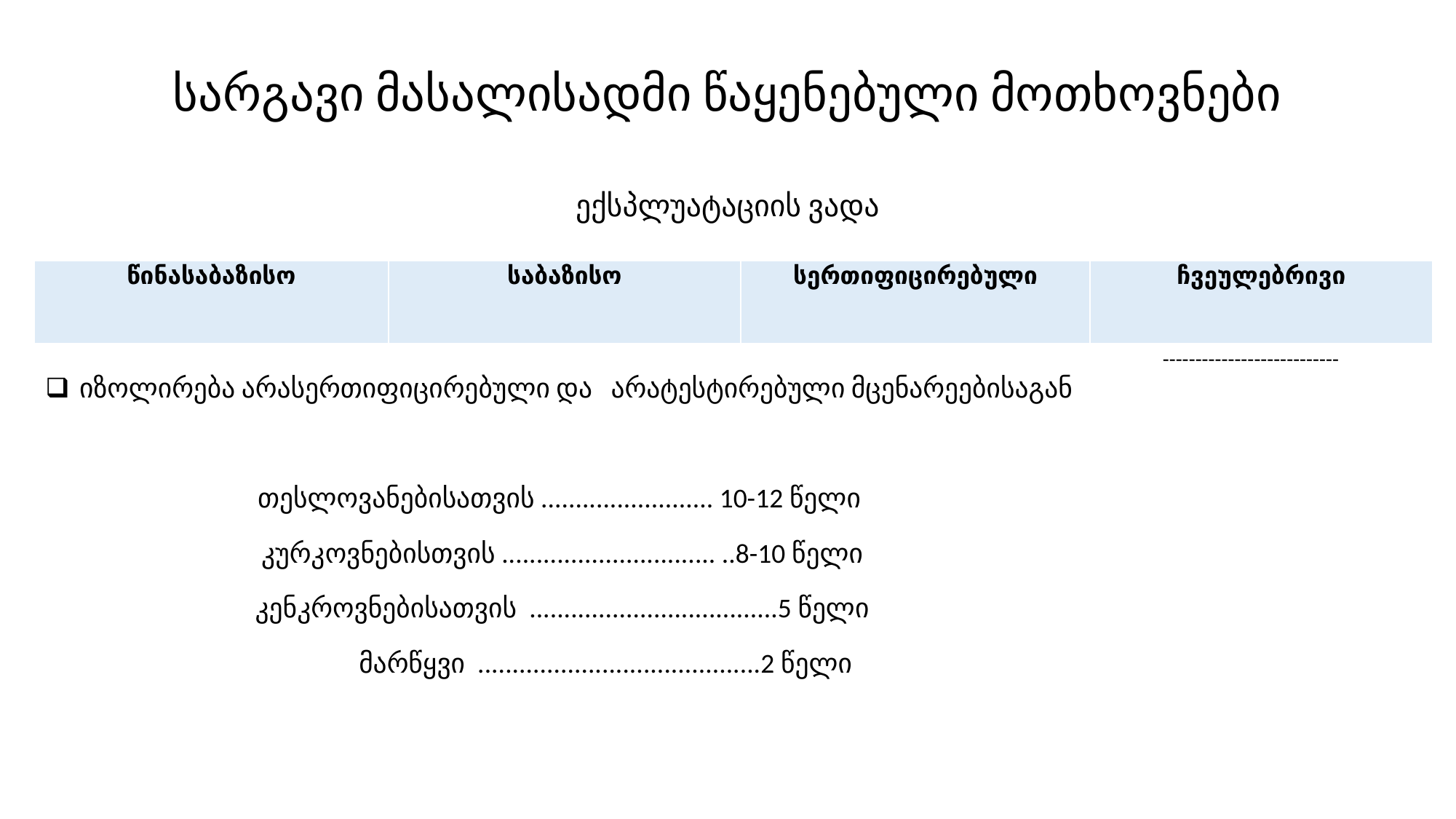

# სარგავი მასალისადმი წაყენებული მოთხოვნები
ექსპლუატაციის ვადა
| წინასაბაზისო | საბაზისო | სერთიფიცირებული | ჩვეულებრივი |
| --- | --- | --- | --- |
| იზოლირება არასერთიფიცირებული და არატესტირებული მცენარეებისაგან თესლოვანებისათვის ......................... 10-12 წელი კურკოვნებისთვის ............................... ..8-10 წელი კენკროვნებისათვის ....................................5 წელი მარწყვი .........................................2 წელი |  |  | --------------------------- |